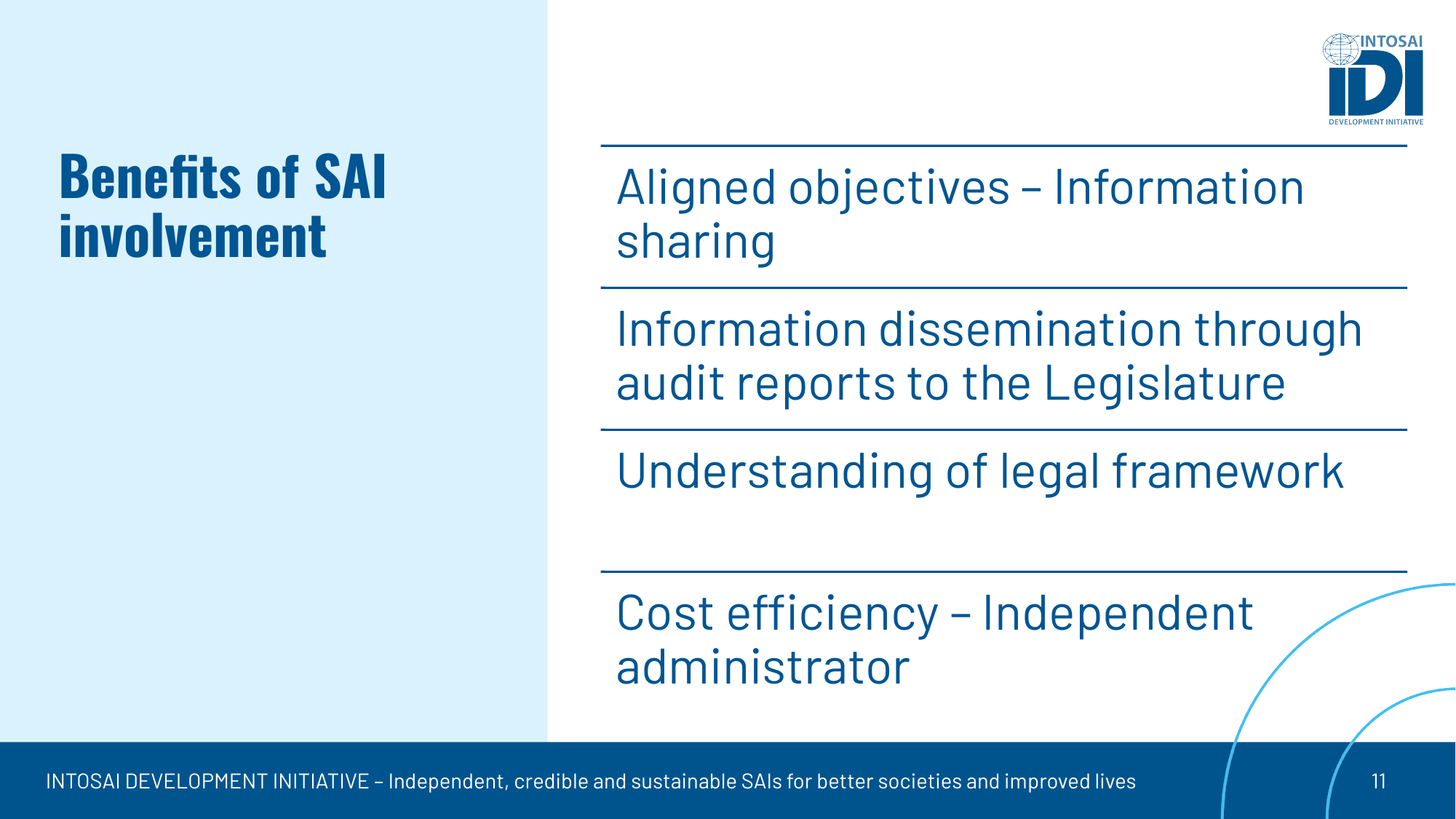

# Benefits of SAI involvement
Aligned objectives – Information sharing
Information dissemination through audit reports to the Legislature
Understanding of legal framework
Cost efficiency – Independent administrator